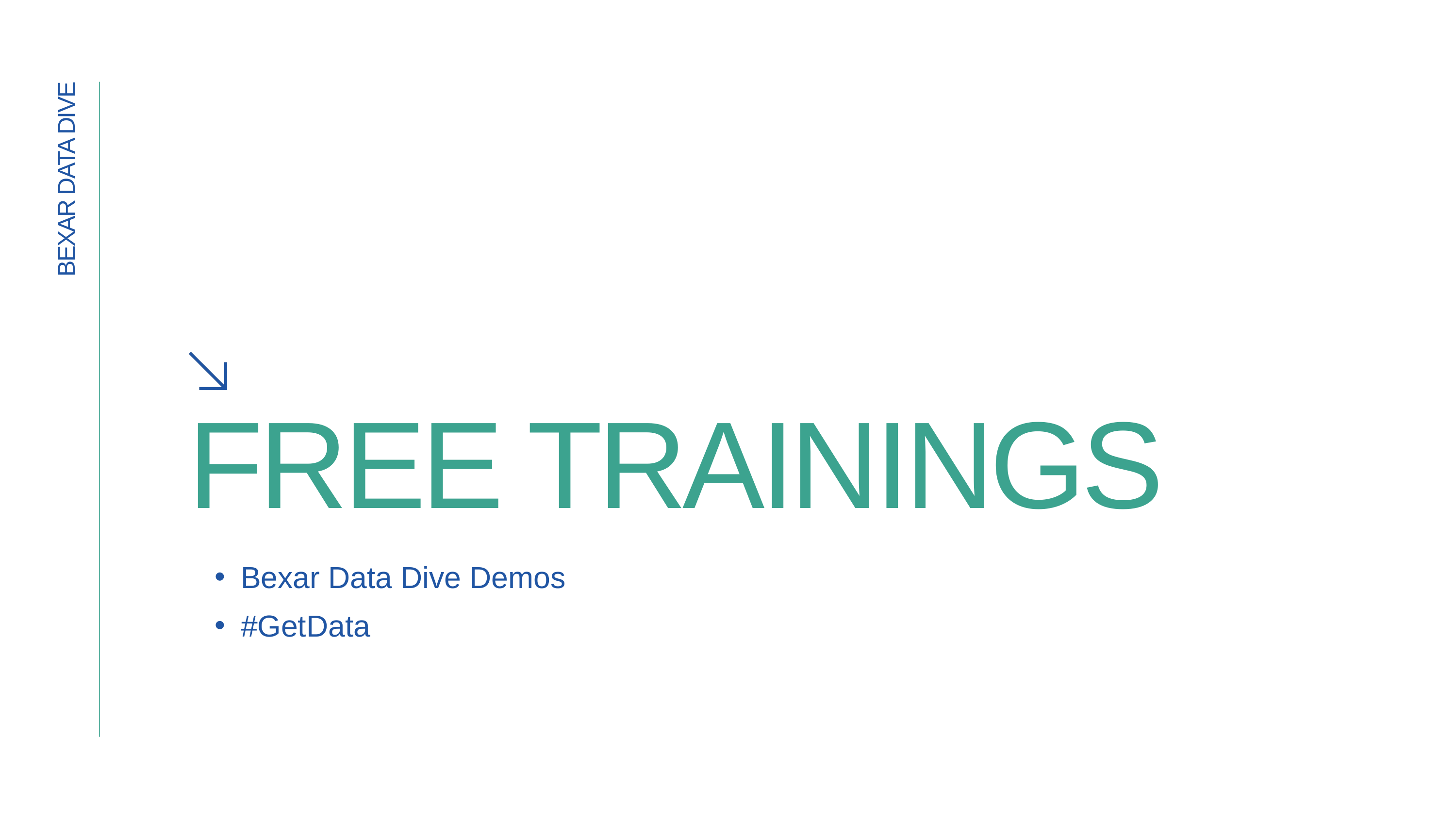

BEXAR DATA DIVE

FREE TRAININGS
Bexar Data Dive Demos
#GetData